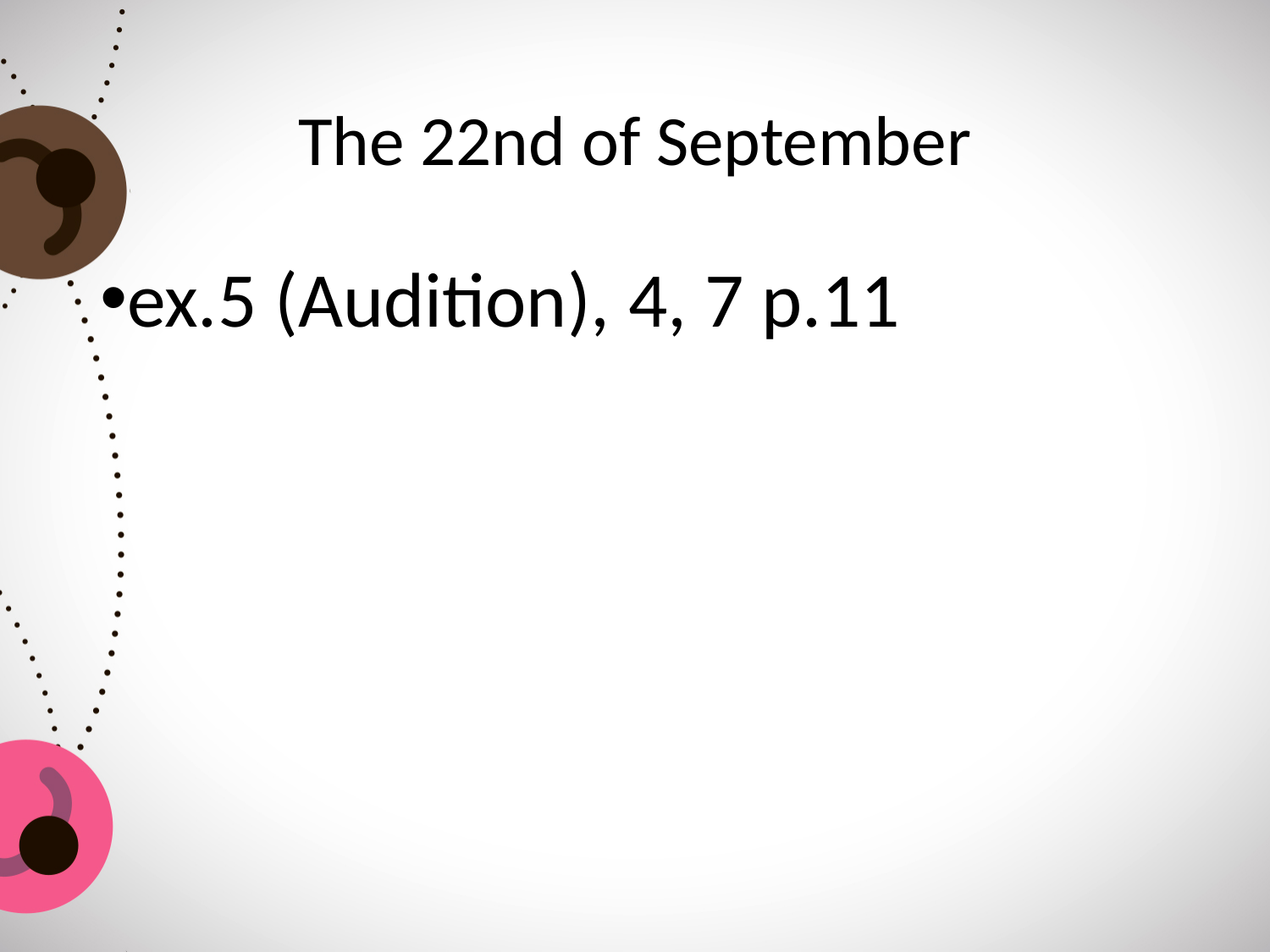

# The 22nd of September
ex.5 (Audition), 4, 7 p.11